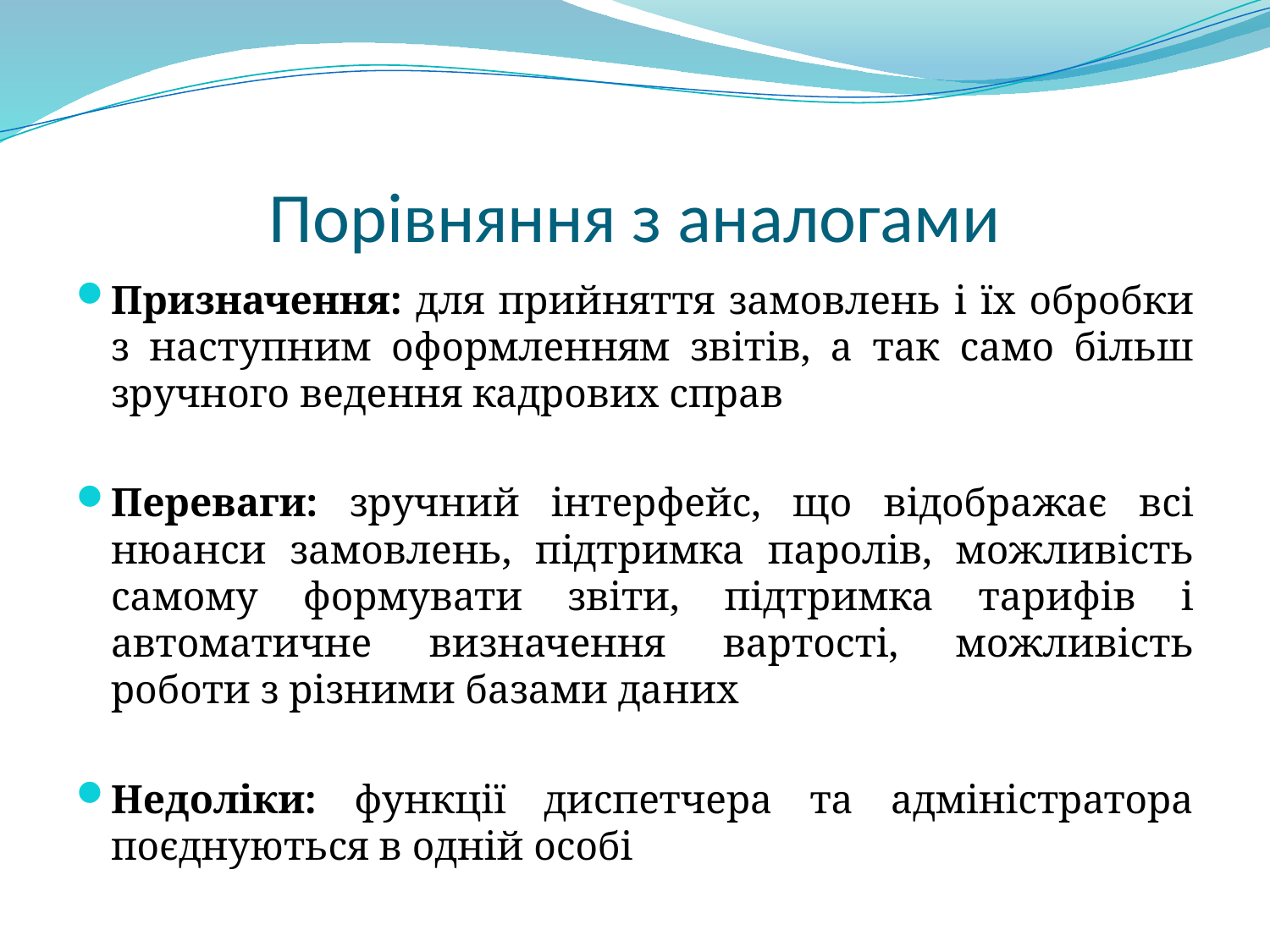

# Порівняння з аналогами
Призначення: для прийняття замовлень і їх обробки з наступним оформленням звітів, а так само більш зручного ведення кадрових справ

Переваги: зручний інтерфейс, що відображає всі нюанси замовлень, підтримка паролів, можливість самому формувати звіти, підтримка тарифів і автоматичне визначення вартості, можливість роботи з різними базами даних

Недоліки: функції диспетчера та адміністратора поєднуються в одній особі